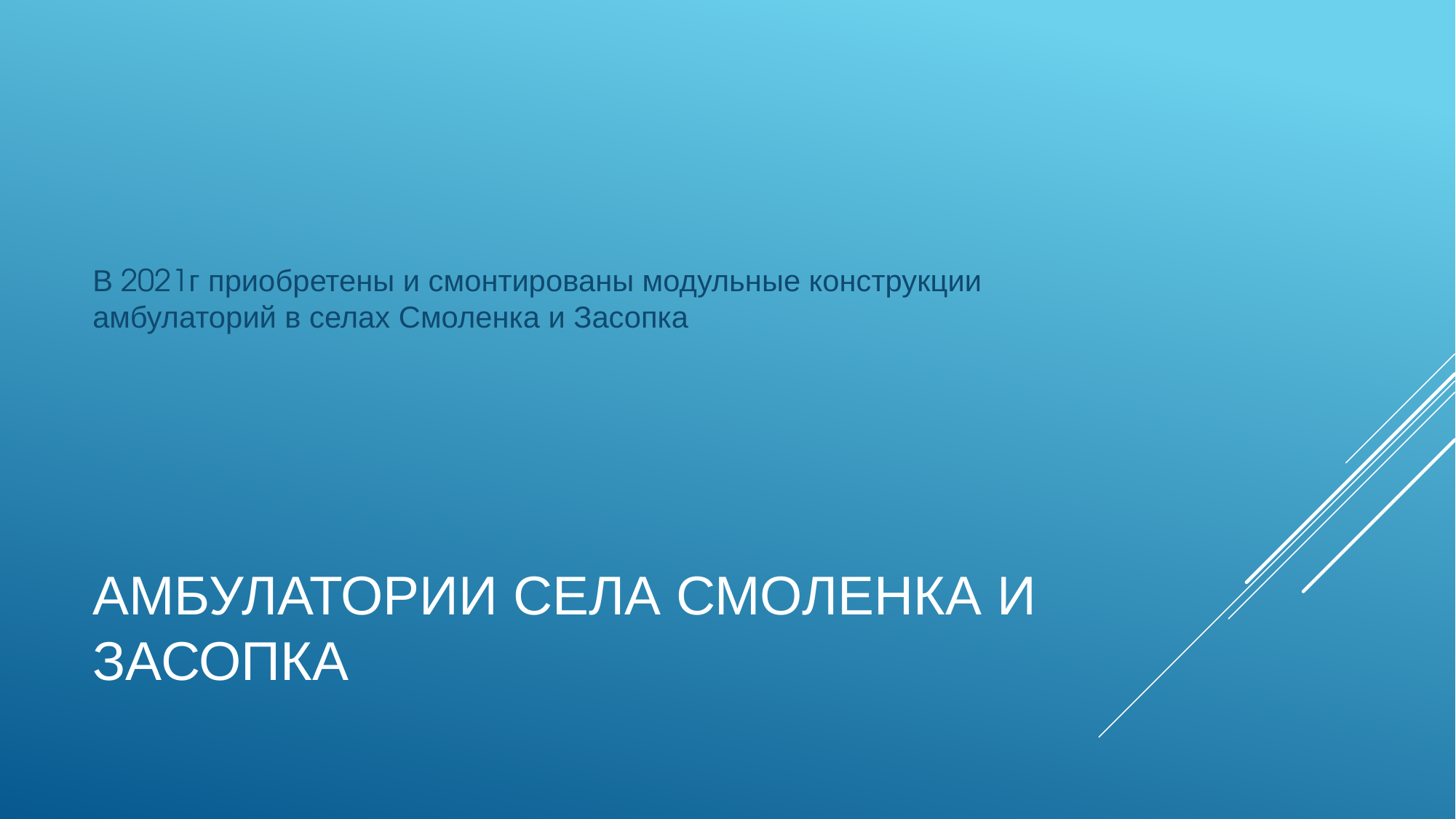

В 2021г приобретены и смонтированы модульные конструкции амбулаторий в селах Смоленка и Засопка
# Амбулатории села смоленка и засопка